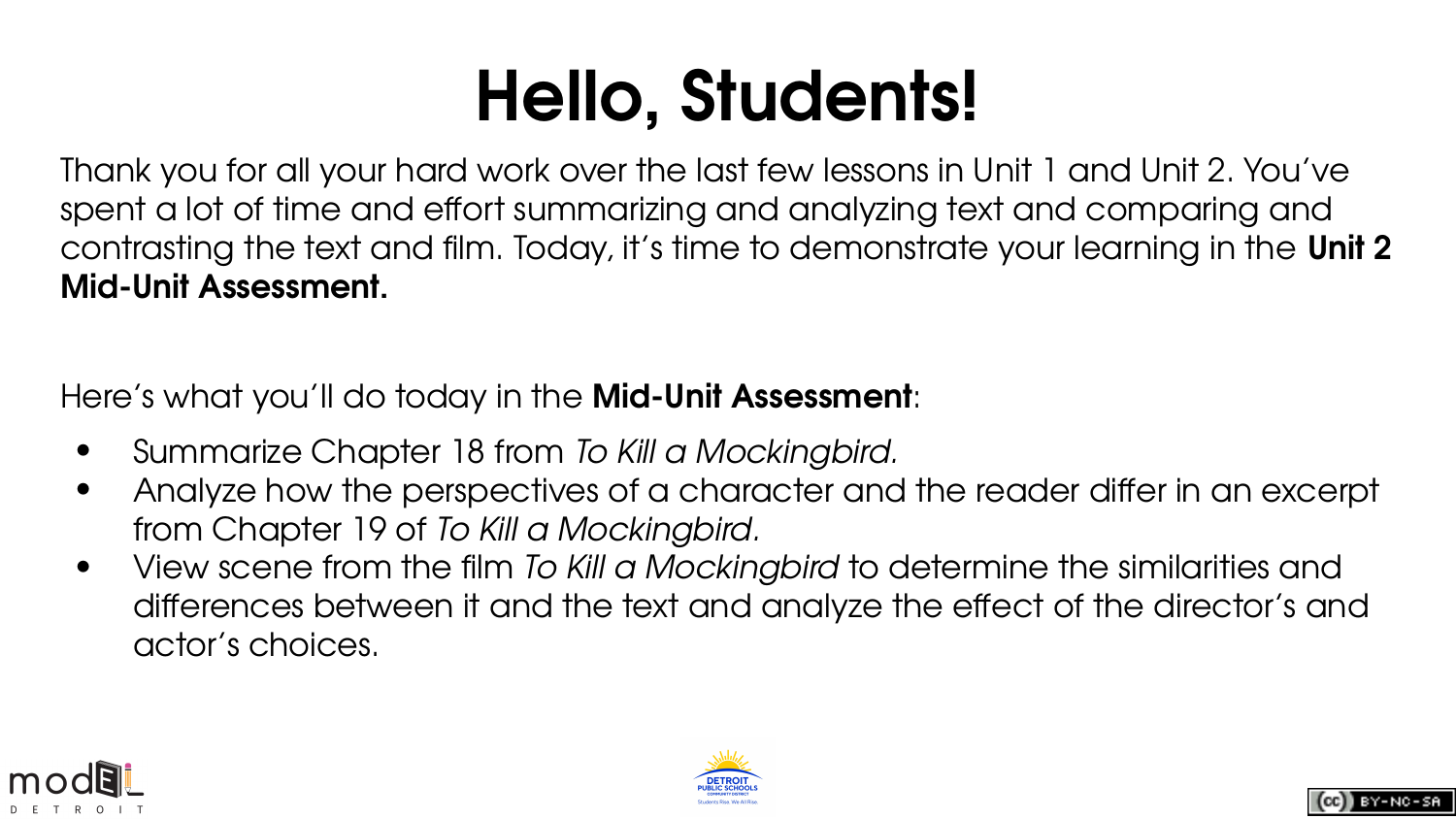

# Hello, Students!
Thank you for all your hard work over the last few lessons in Unit 1 and Unit 2. You’ve spent a lot of time and effort summarizing and analyzing text and comparing and contrasting the text and film. Today, it’s time to demonstrate your learning in the Unit 2 Mid-Unit Assessment.

Here’s what you’ll do today in the Mid-Unit Assessment:
Summarize Chapter 18 from To Kill a Mockingbird.
Analyze how the perspectives of a character and the reader differ in an excerpt from Chapter 19 of To Kill a Mockingbird.
View scene from the film To Kill a Mockingbird to determine the similarities and differences between it and the text and analyze the effect of the director’s and actor’s choices.